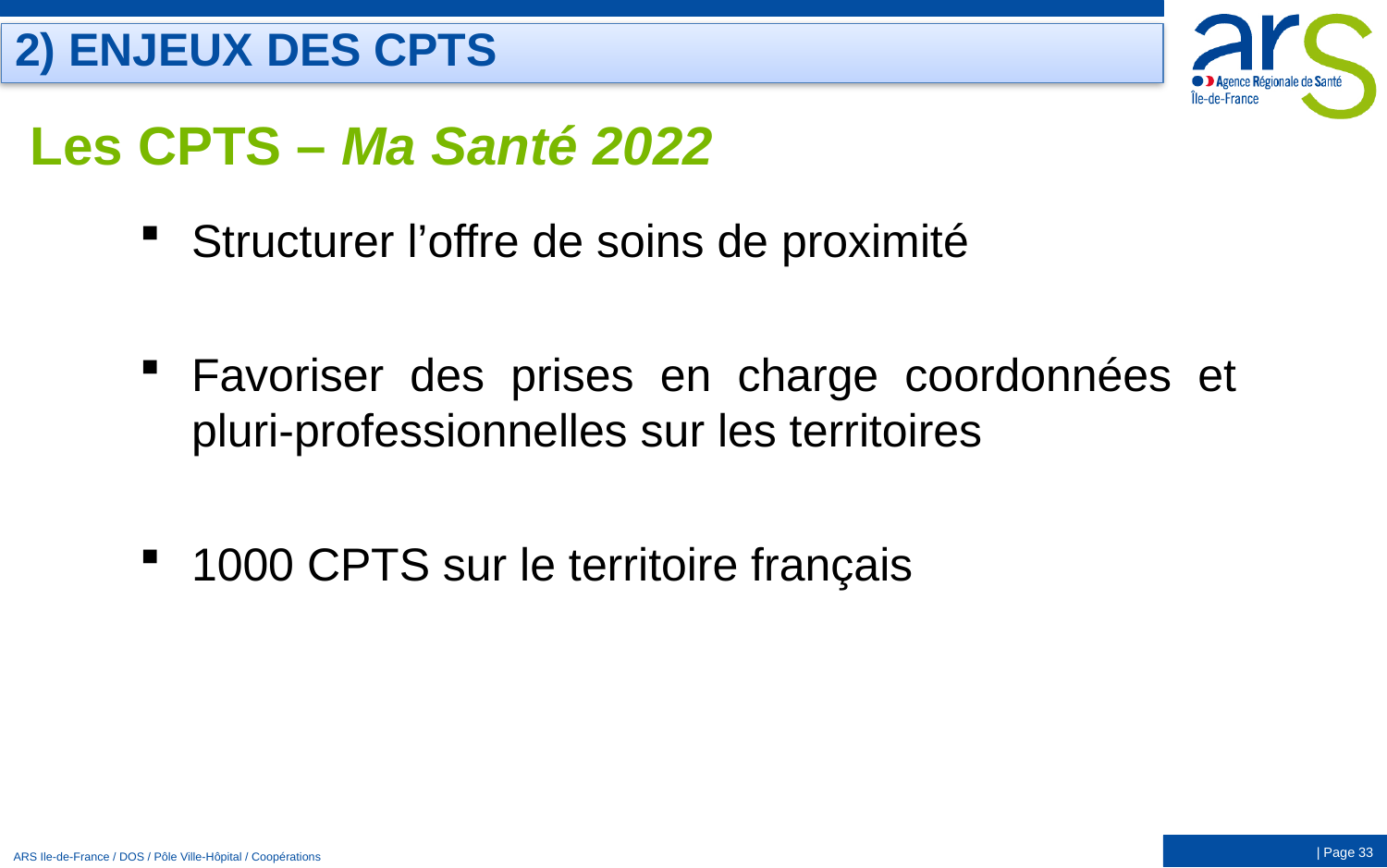

2) ENJEUX DES CPTS
# Les CPTS – Ma Santé 2022
Structurer l’offre de soins de proximité

Favoriser des prises en charge coordonnées et pluri-professionnelles sur les territoires

1000 CPTS sur le territoire français